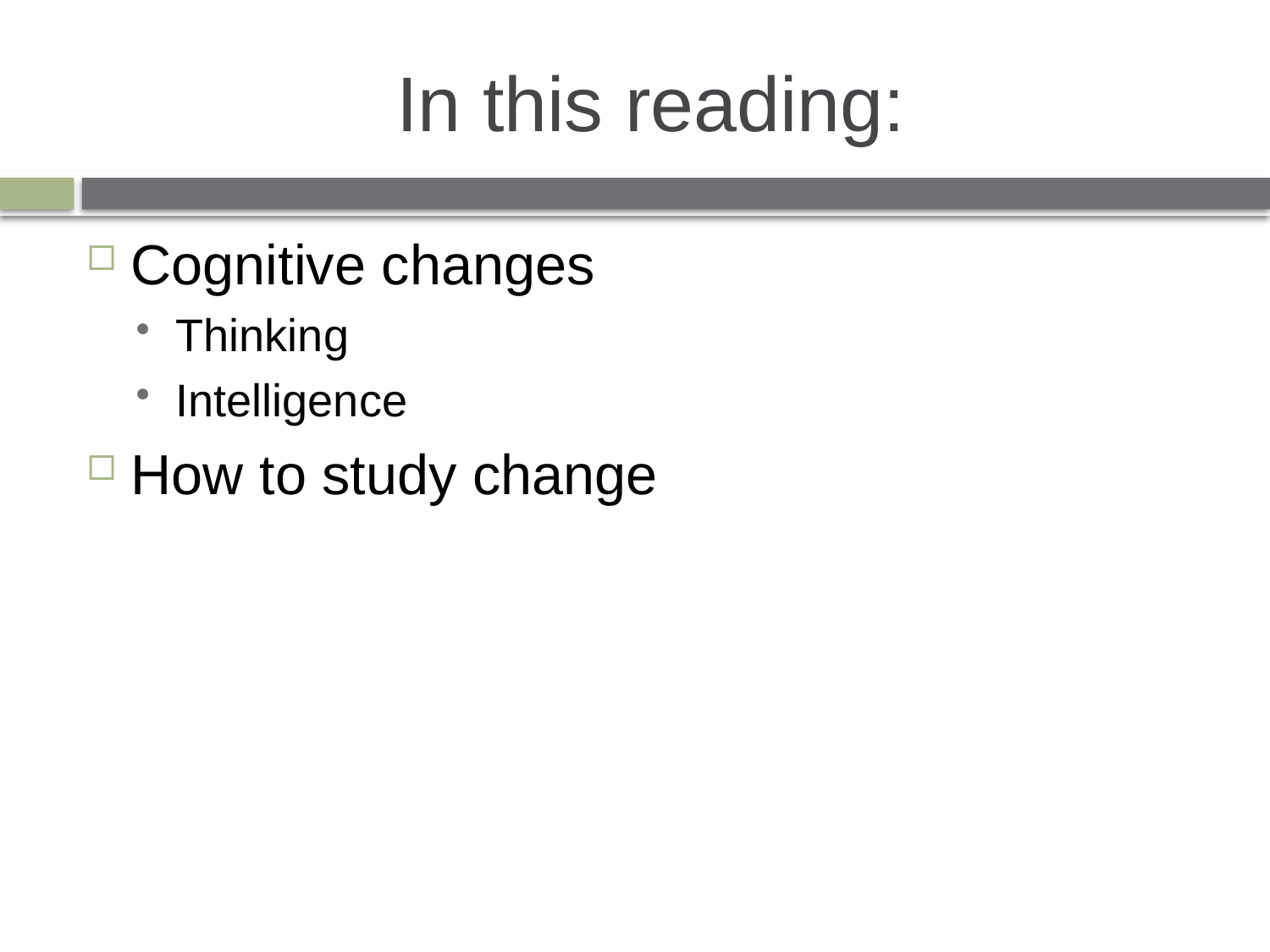

# In this reading:
Cognitive changes
Thinking
Intelligence
How to study change